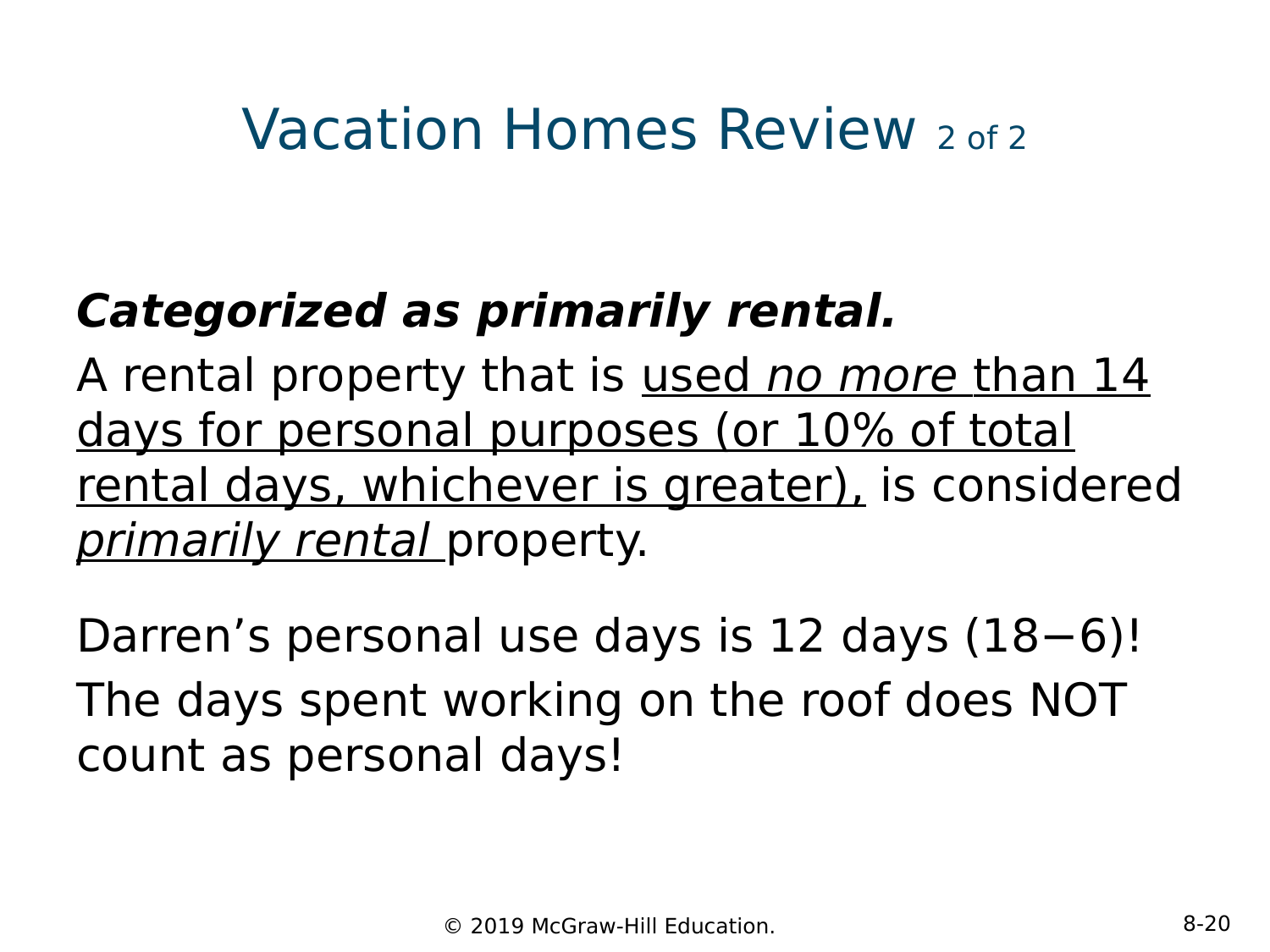

# Vacation Homes Review 2 of 2
Categorized as primarily rental.
A rental property that is used no more than 14 days for personal purposes (or 10% of total rental days, whichever is greater), is considered primarily rental property.
Darren’s personal use days is 12 days (18−6)!
The days spent working on the roof does NOT count as personal days!